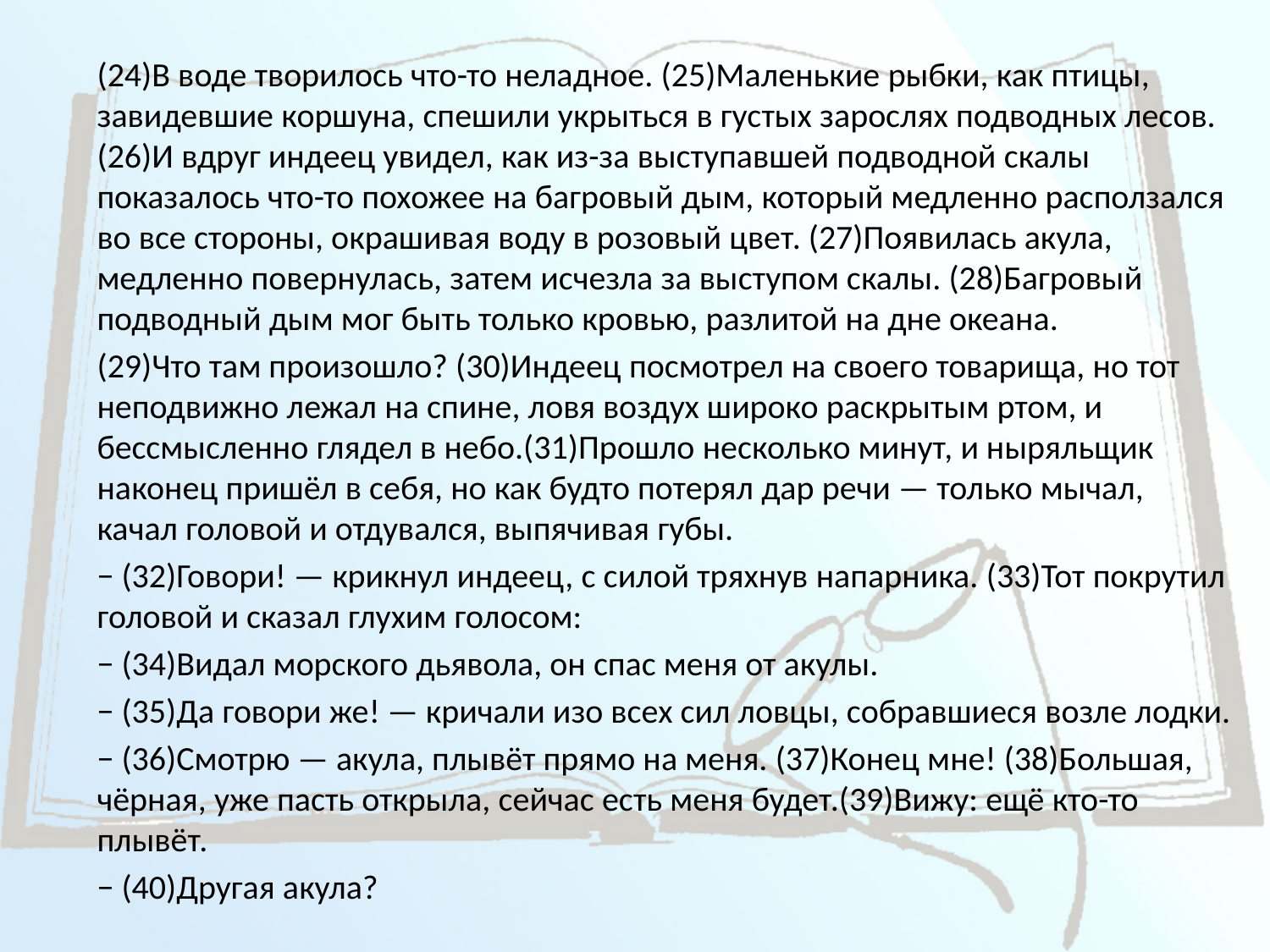

(24)В воде творилось что-то неладное. (25)Маленькие рыбки, как птицы, завидевшие коршуна, спешили укрыться в густых зарослях подводных лесов.(26)И вдруг индеец увидел, как из-за выступавшей подводной скалы показалось что-то похожее на багровый дым, который медленно расползался во все стороны, окрашивая воду в розовый цвет. (27)Появилась акула, медленно повернулась, затем исчезла за выступом скалы. (28)Багровый подводный дым мог быть только кровью, разлитой на дне океана.
		(29)Что там произошло? (30)Индеец посмотрел на своего товарища, но тот неподвижно лежал на спине, ловя воздух широко раскрытым ртом, и бессмысленно глядел в небо.(31)Прошло несколько минут, и ныряльщик наконец пришёл в себя, но как будто потерял дар речи — только мычал, качал головой и отдувался, выпячивая губы.
	− (32)Говори! — крикнул индеец, с силой тряхнув напарника. (33)Тот покрутил головой и сказал глухим голосом:
	− (34)Видал морского дьявола, он спас меня от акулы.
	− (35)Да говори же! — кричали изо всех сил ловцы, собравшиеся возле лодки.
	− (36)Смотрю — акула, плывёт прямо на меня. (37)Конец мне! (38)Большая, чёрная, уже пасть открыла, сейчас есть меня будет.(39)Вижу: ещё кто-то плывёт.
	− (40)Другая акула?